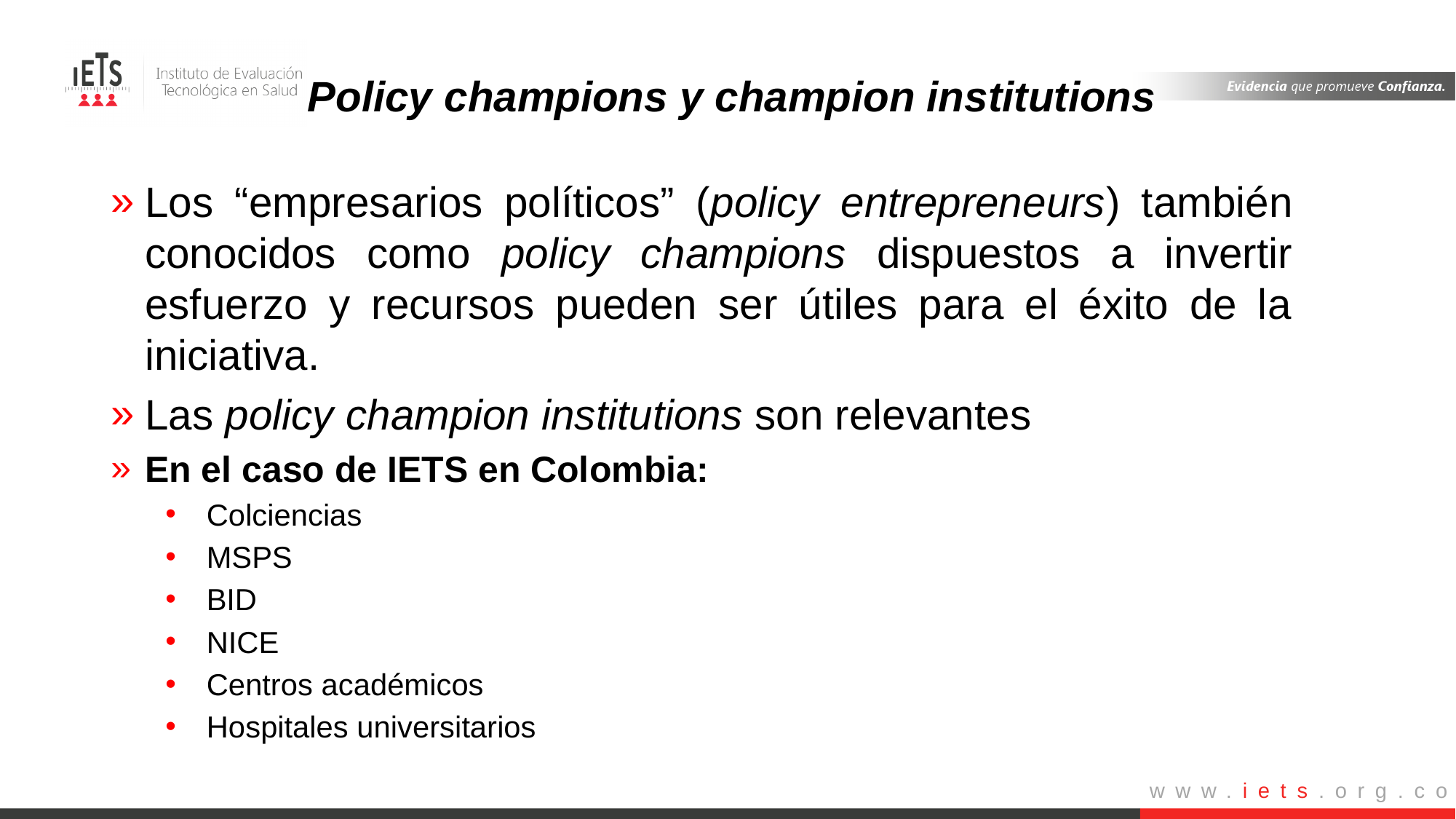

Policy champions y champion institutions

Los “empresarios políticos” (policy entrepreneurs) también conocidos como policy champions dispuestos a invertir esfuerzo y recursos pueden ser útiles para el éxito de la iniciativa.
Las policy champion institutions son relevantes
En el caso de IETS en Colombia:
Colciencias
MSPS
BID
NICE
Centros académicos
Hospitales universitarios